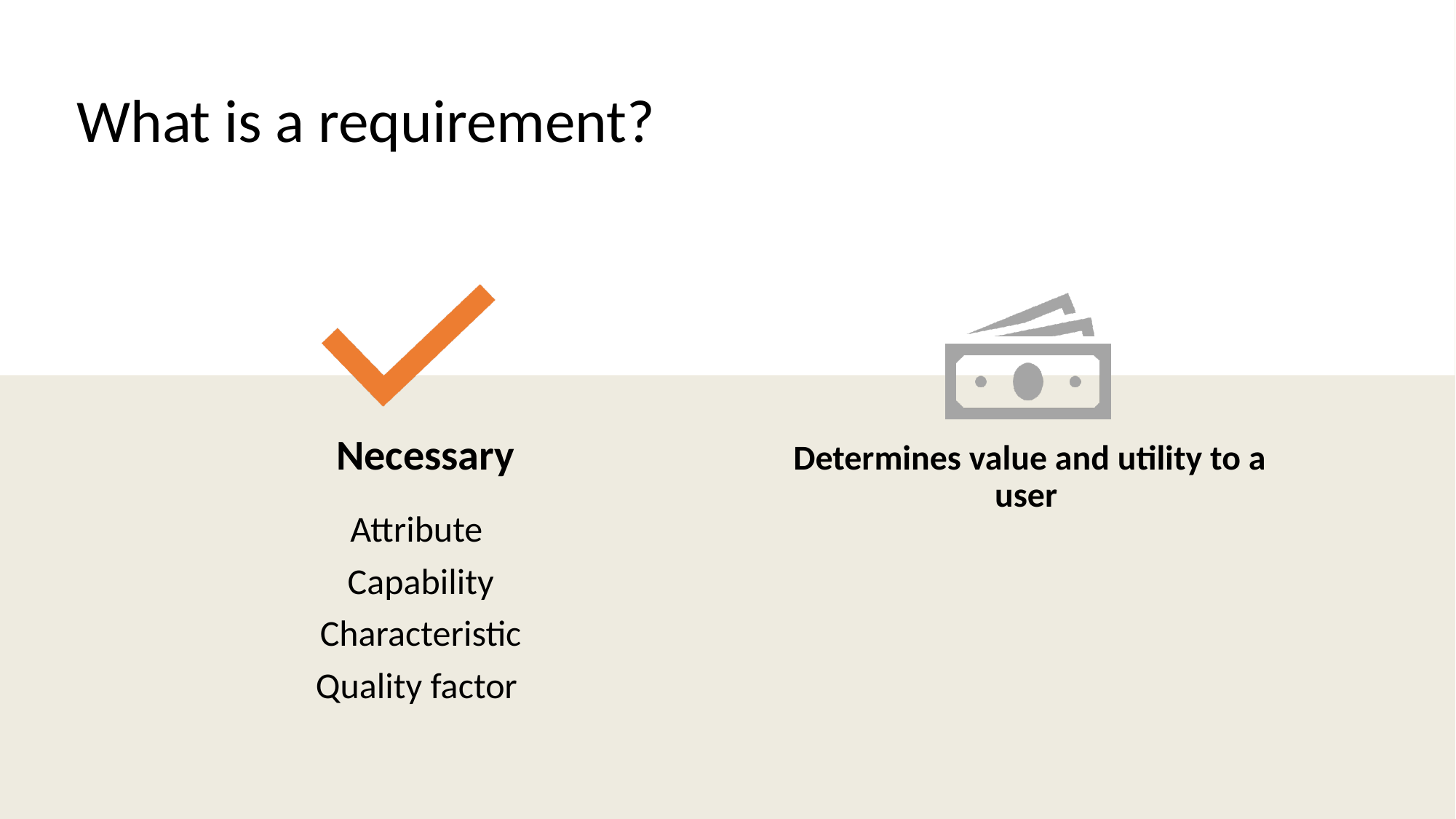

# What is a requirement?
Necessary
Attribute
Capability
Characteristic
Quality factor
Determines value and utility to a user